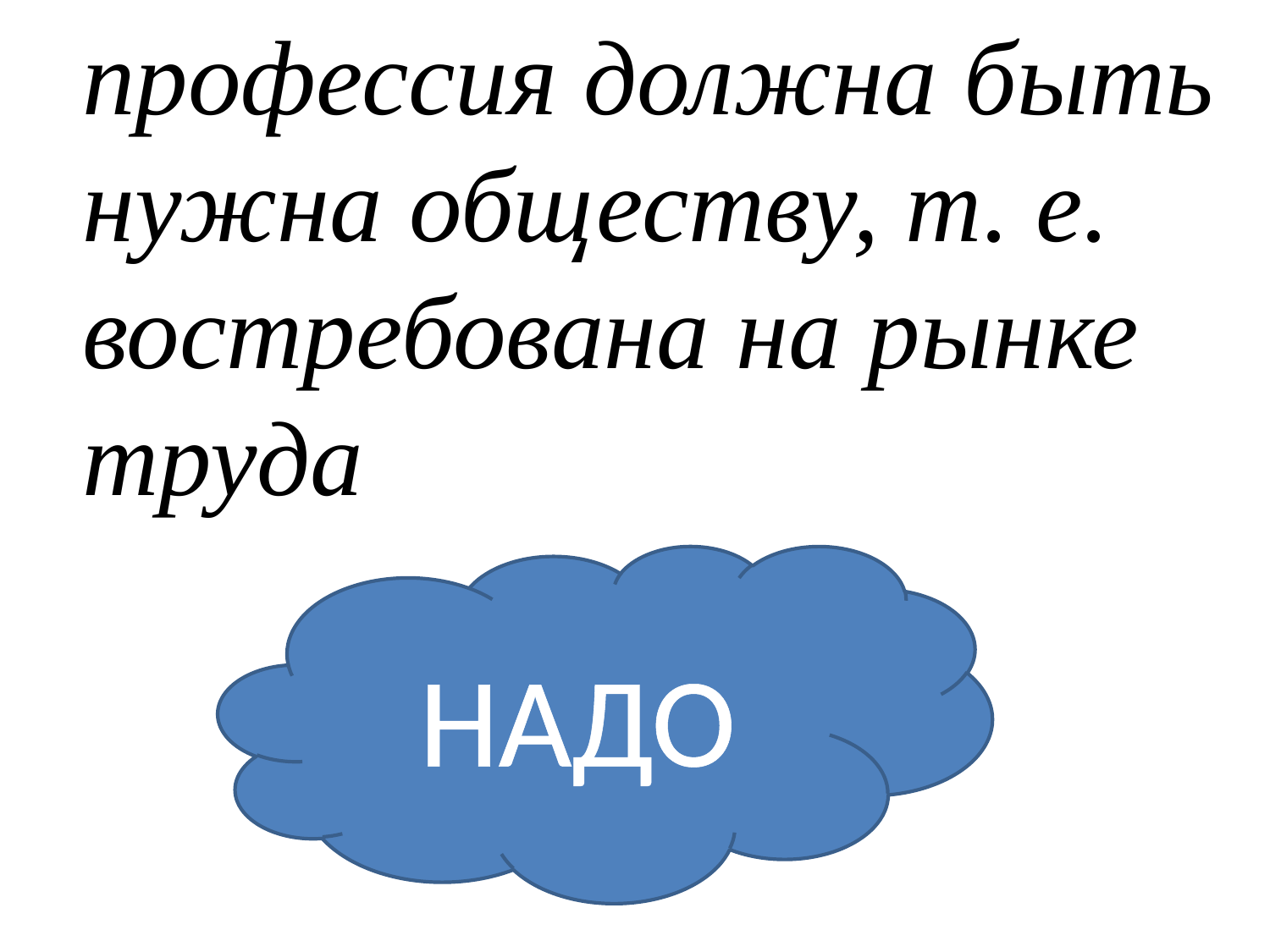

профессия должна быть нужна обществу, т. е. востребована на рынке труда
НАДО